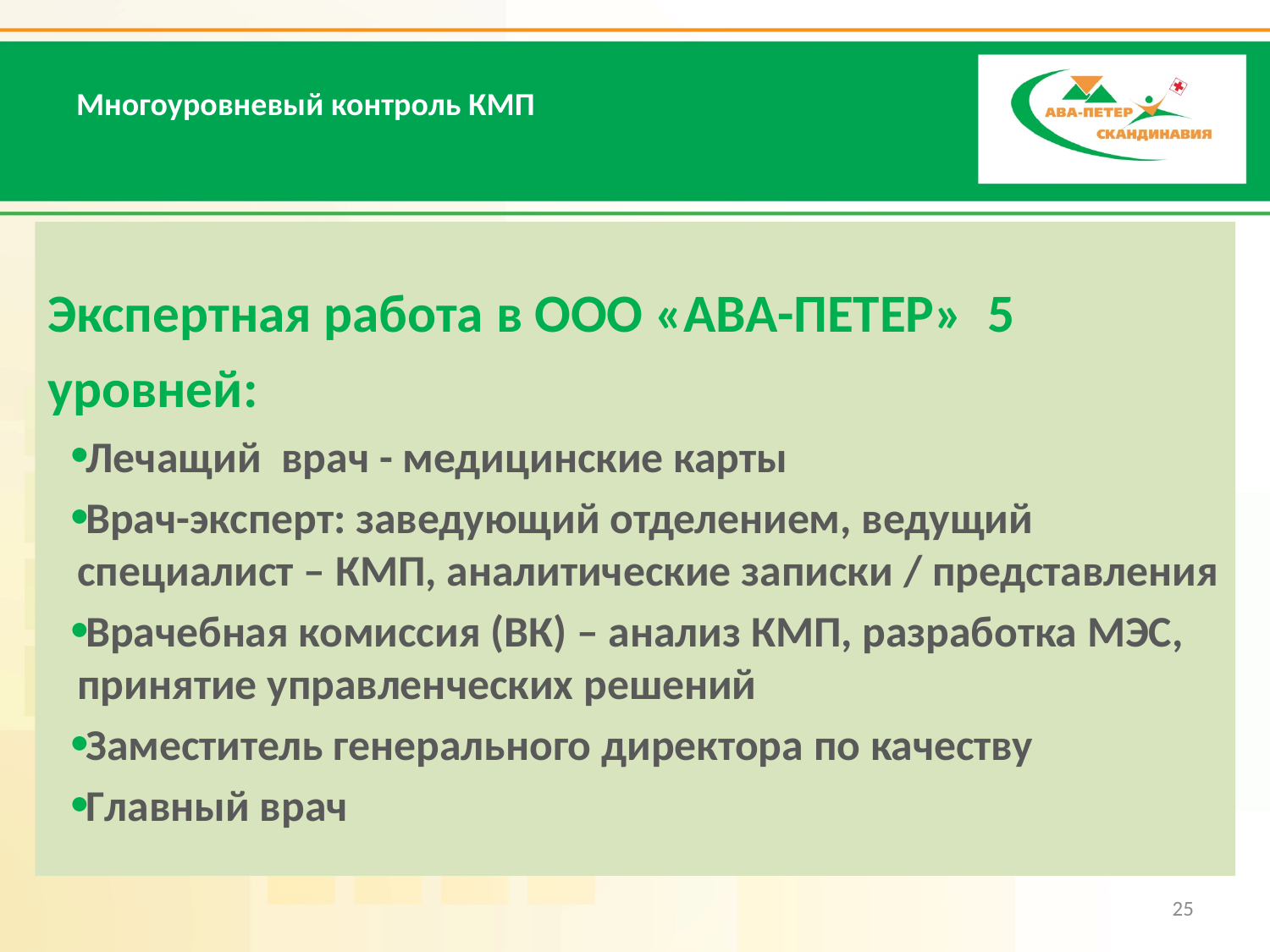

# Многоуровневый контроль КМП

Экспертная работа в ООО «АВА-ПЕТЕР»  5 уровней:
Лечащий  врач - медицинские карты
Врач-эксперт: заведующий отделением, ведущий
   специалист – КМП, аналитические записки / представления
Врачебная комиссия (ВК) – анализ КМП, разработка МЭС,
   принятие управленческих решений
Заместитель генерального директора по качеству
Главный врач

25